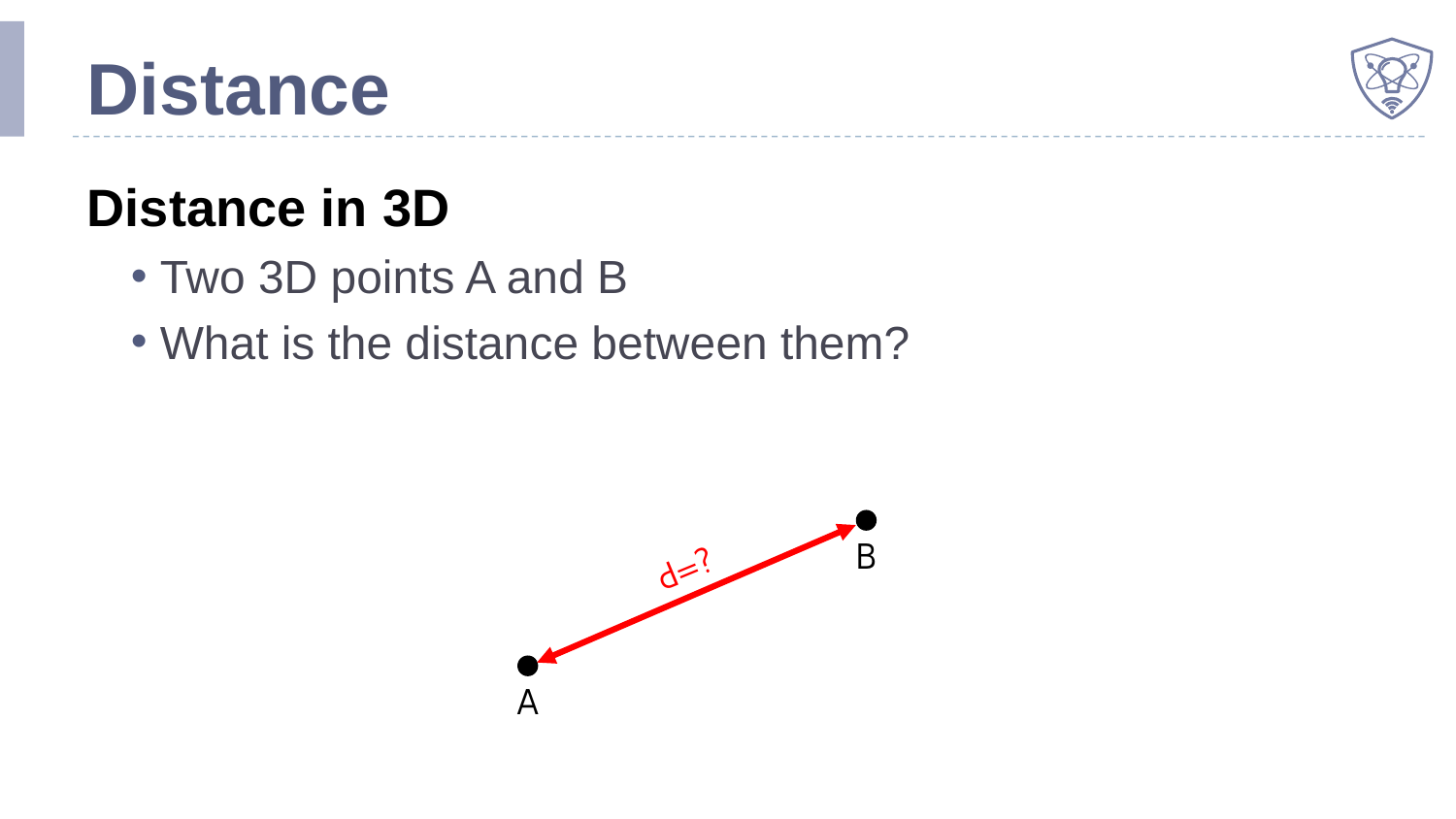

# Distance
Distance in 3D
Two 3D points A and B
What is the distance between them?

B
d=?

A